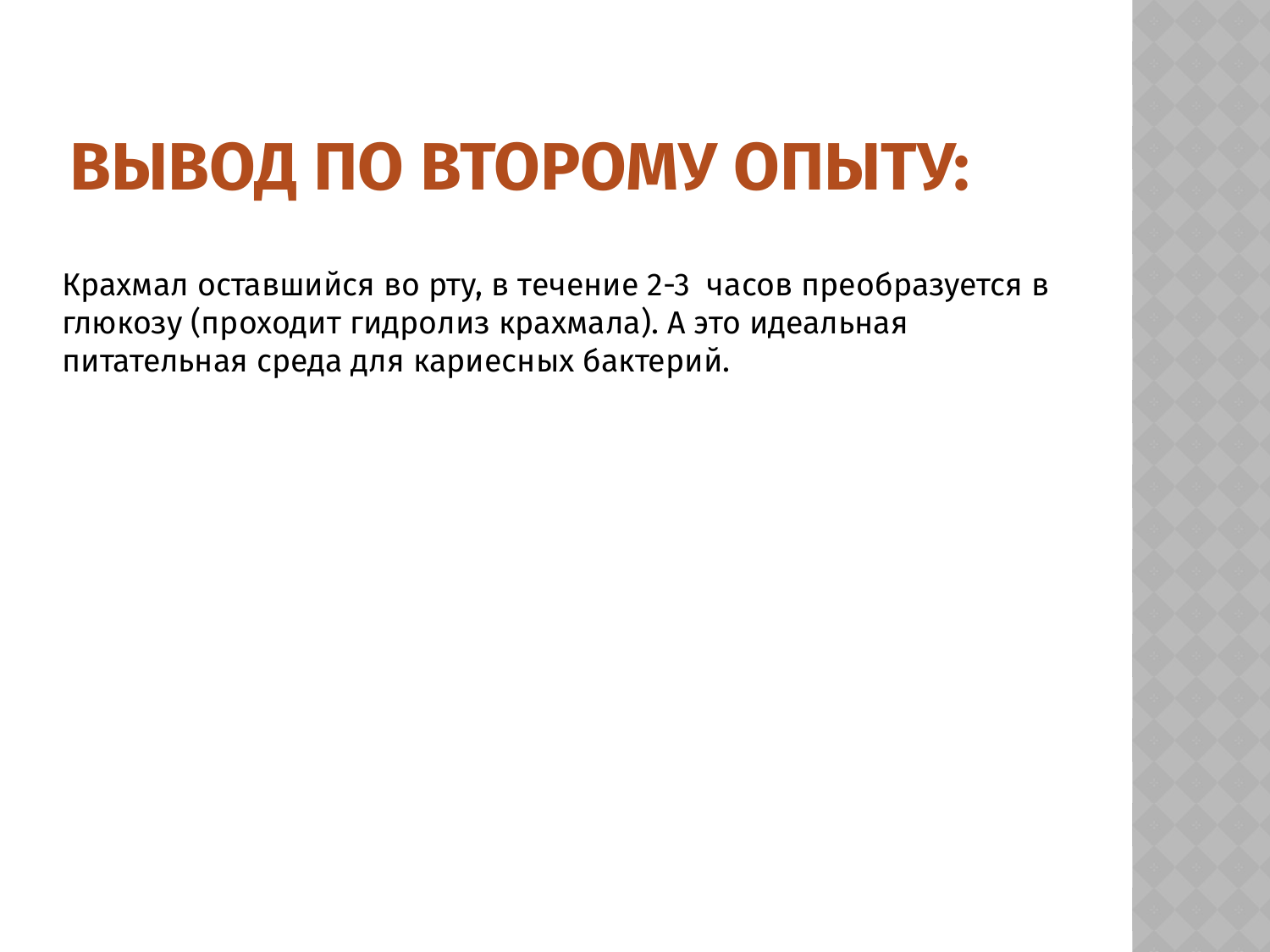

# Вывод по второму опыту:
Крахмал оставшийся во рту, в течение 2-3  часов преобразуется в глюкозу (проходит гидролиз крахмала). А это идеальная питательная среда для кариесных бактерий.